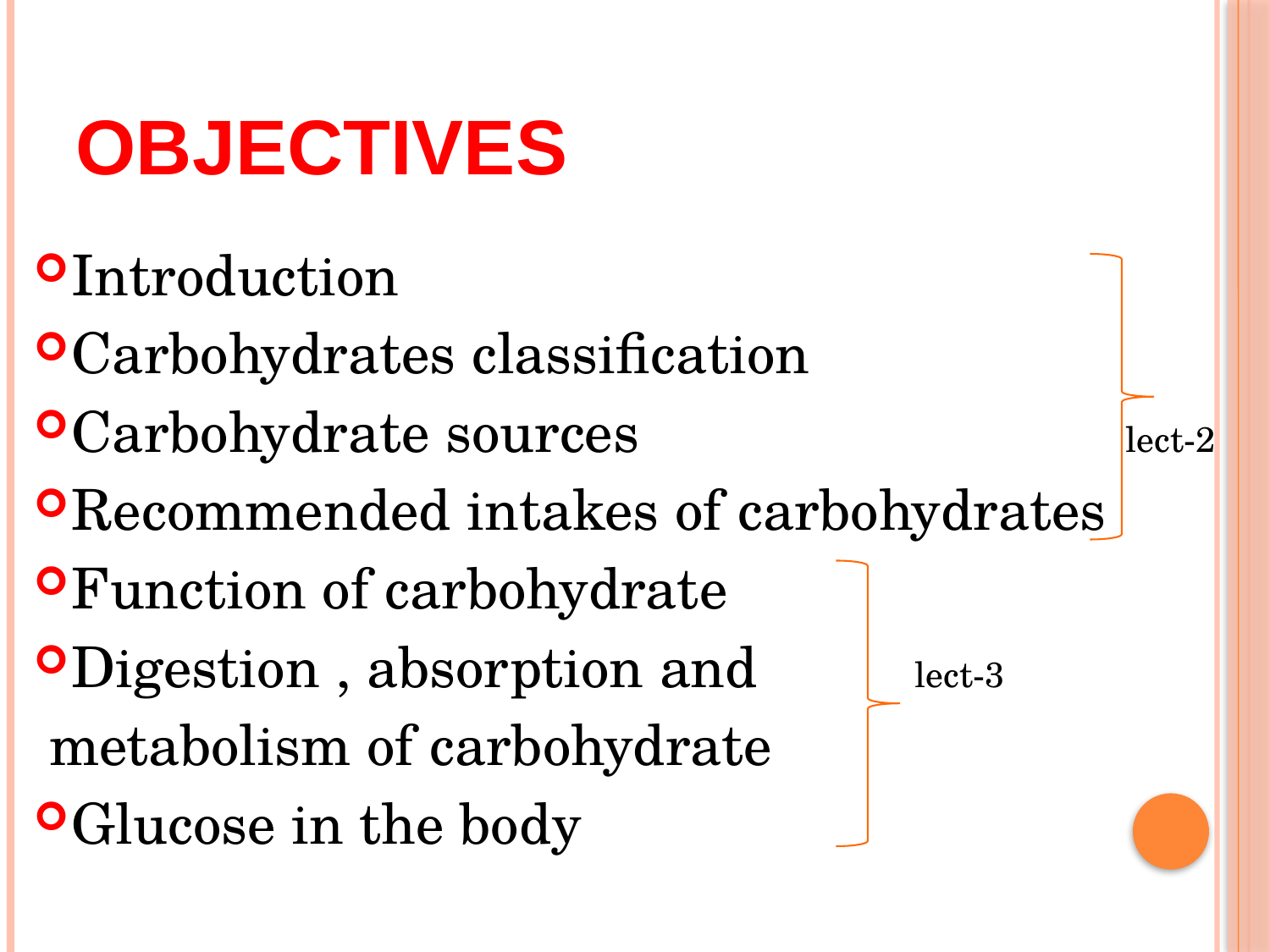

# objectives
Introduction
Carbohydrates classification
Carbohydrate sources                               lect-2
Recommended intakes of carbohydrates
Function of carbohydrate
Digestion , absorption and          lect-3
 metabolism of carbohydrate
Glucose in the body